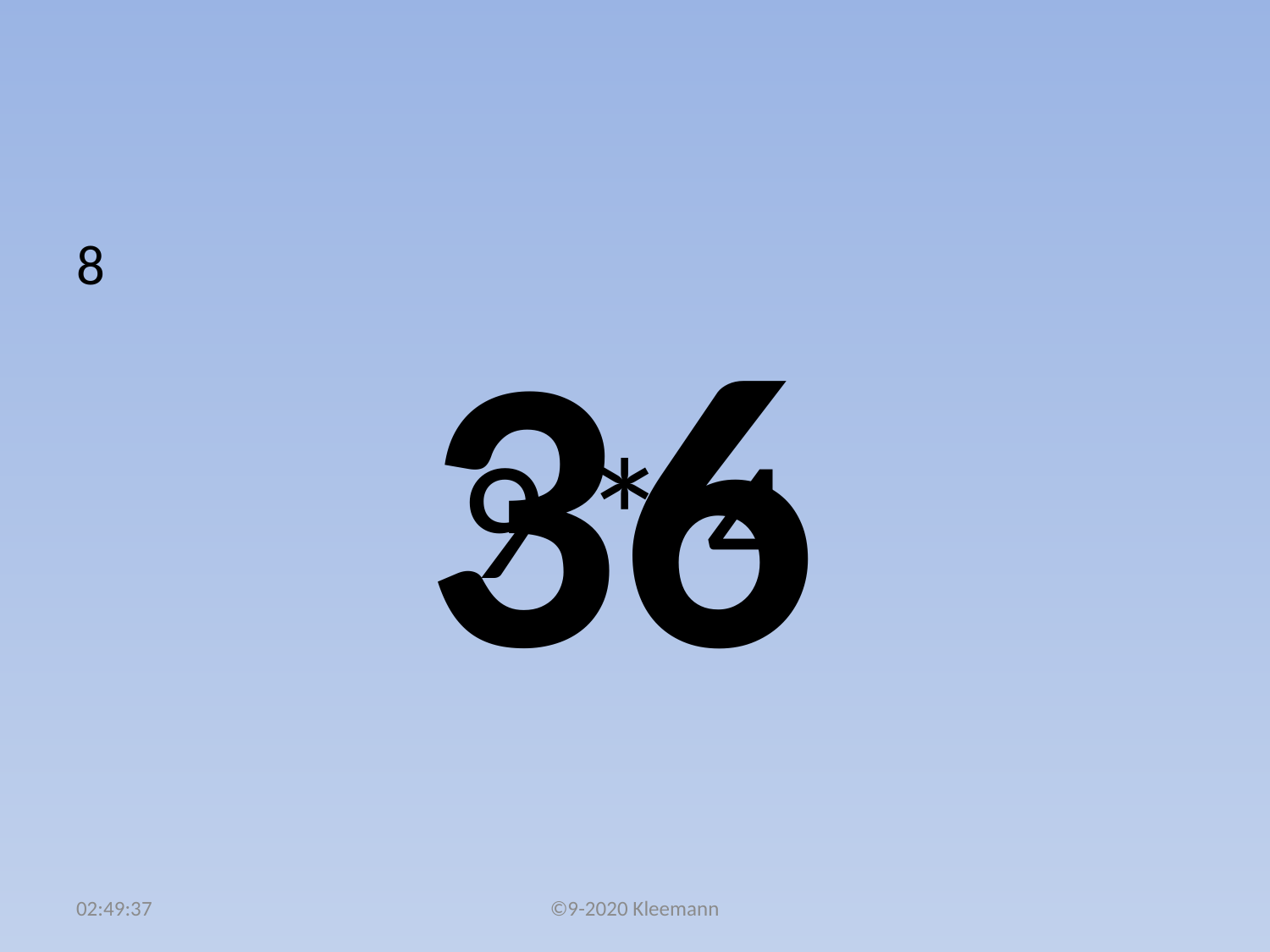

#
8

          9 * 4
36
02:49:37
©9-2020 Kleemann